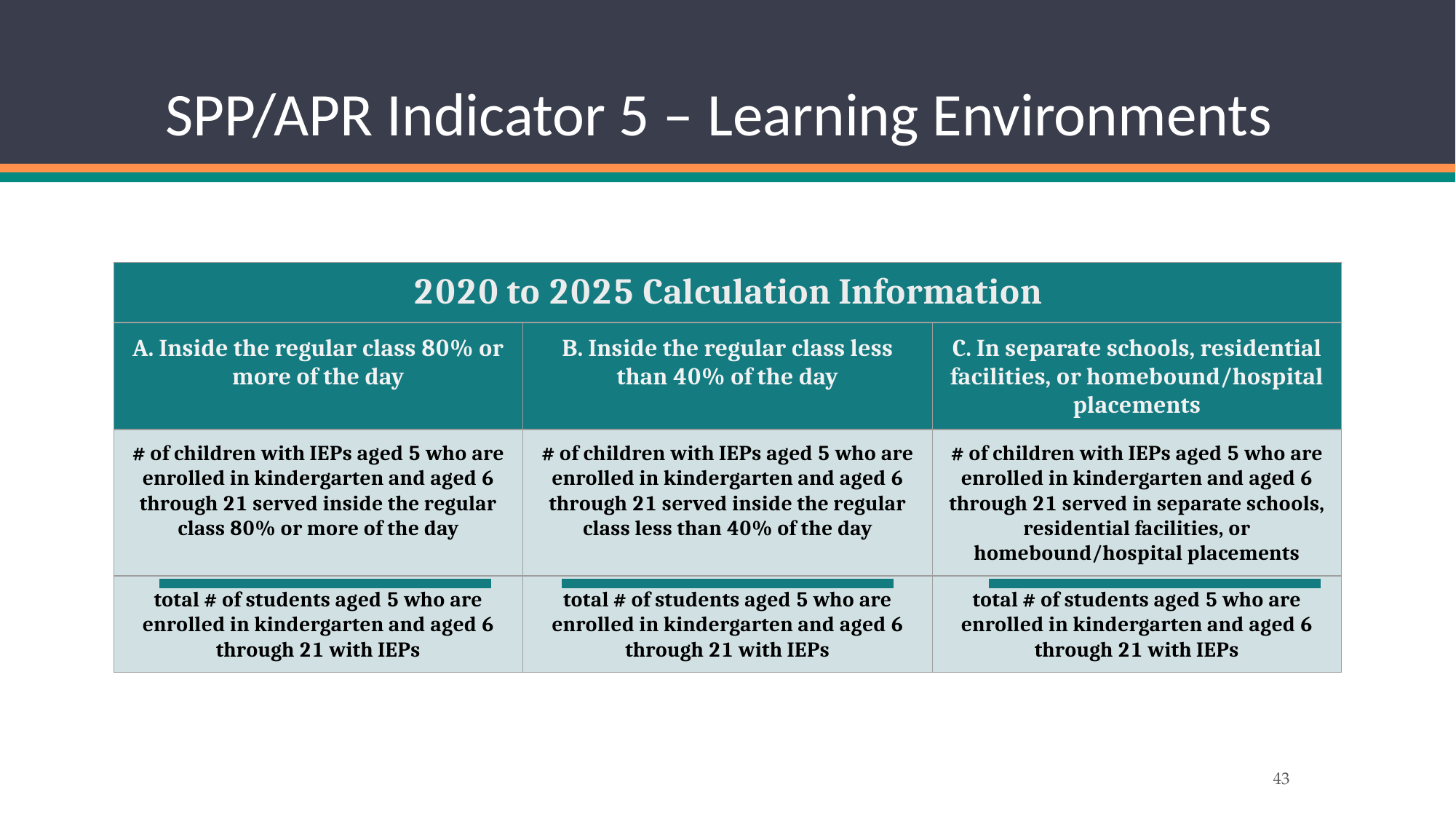

# SPP/APR Indicator 5 – Learning Environments
| 2020 to 2025 Calculation Information |  |  |
| --- | --- | --- |
| A. Inside the regular class 80% or more of the day | B. Inside the regular class less than 40% of the day | C. In separate schools, residential facilities, or homebound/hospital placements |
| # of children with IEPs aged 5 who are enrolled in kindergarten and aged 6 through 21 served inside the regular class 80% or more of the day | # of children with IEPs aged 5 who are enrolled in kindergarten and aged 6 through 21 served inside the regular class less than 40% of the day | # of children with IEPs aged 5 who are enrolled in kindergarten and aged 6 through 21 served in separate schools, residential facilities, or homebound/hospital placements |
| total # of students aged 5 who are enrolled in kindergarten and aged 6 through 21 with IEPs | total # of students aged 5 who are enrolled in kindergarten and aged 6 through 21 with IEPs | total # of students aged 5 who are enrolled in kindergarten and aged 6 through 21 with IEPs |
43